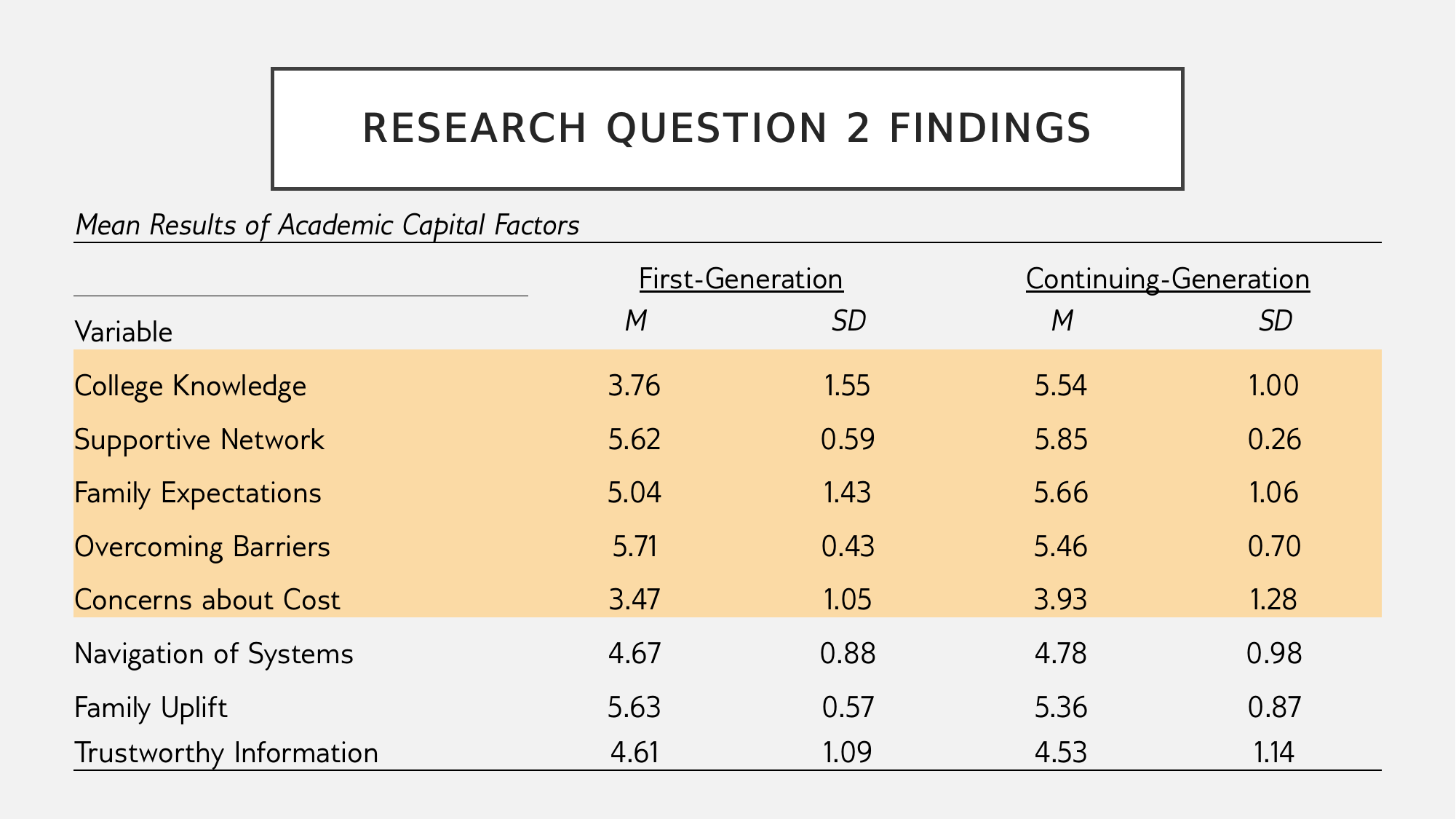

Research question 2 findings
| Mean Results of Academic Capital Factors |  |  |  |  |  |  |
| --- | --- | --- | --- | --- | --- | --- |
|  |  |  | First-Generation |  | Continuing-Generation |  |
| Variable |  |  | M | SD | M | SD |
| College Knowledge |  |  | 3.76 | 1.55 | 5.54 | 1.00 |
| Supportive Network |  |  | 5.62 | 0.59 | 5.85 | 0.26 |
| Family Expectations |  |  | 5.04 | 1.43 | 5.66 | 1.06 |
| Overcoming Barriers |  |  | 5.71 | 0.43 | 5.46 | 0.70 |
| Concerns about Cost |  |  | 3.47 | 1.05 | 3.93 | 1.28 |
| Navigation of Systems |  |  | 4.67 | 0.88 | 4.78 | 0.98 |
| Family Uplift |  |  | 5.63 | 0.57 | 5.36 | 0.87 |
| Trustworthy Information |  |  | 4.61 | 1.09 | 4.53 | 1.14 |
|  |  |  |  |  |  |  |